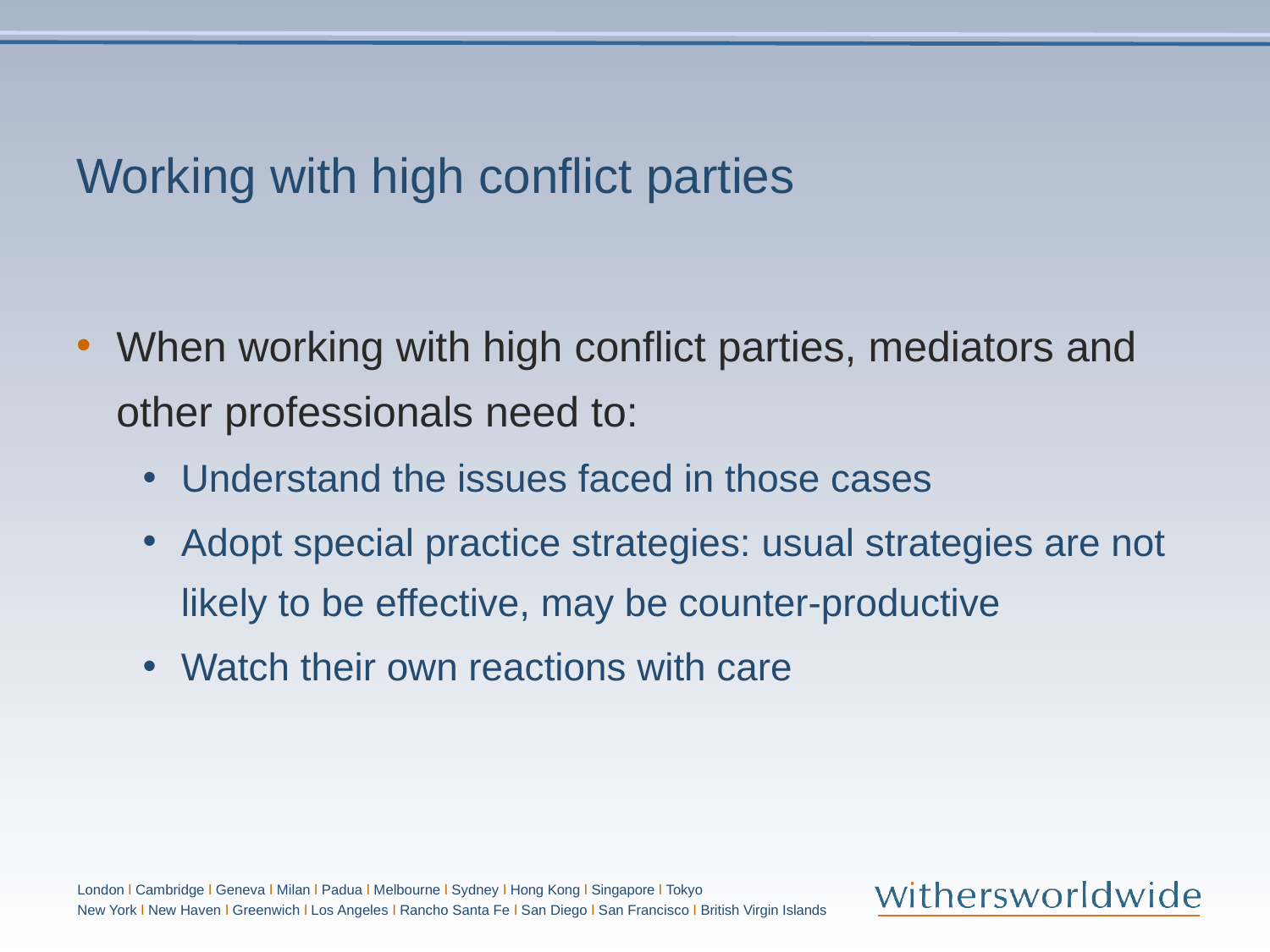

# Working with high conflict parties
When working with high conflict parties, mediators and other professionals need to:
Understand the issues faced in those cases
Adopt special practice strategies: usual strategies are not likely to be effective, may be counter-productive
Watch their own reactions with care